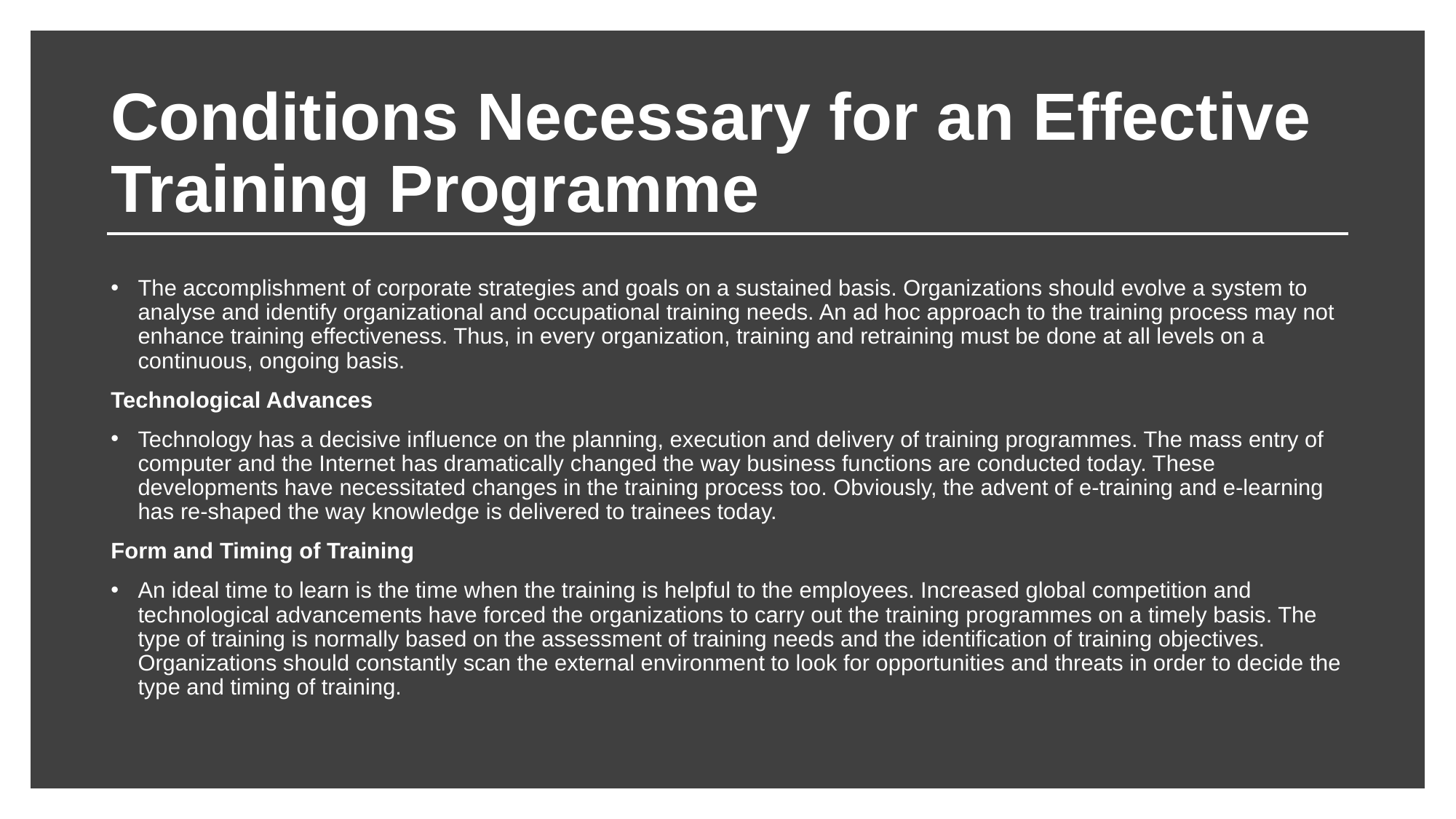

# Conditions Necessary for an Effective Training Programme
The accomplishment of corporate strategies and goals on a sustained basis. Organizations should evolve a system to analyse and identify organizational and occupational training needs. An ad hoc approach to the training process may not enhance training effectiveness. Thus, in every organization, training and retraining must be done at all levels on a continuous, ongoing basis.
Technological Advances
Technology has a decisive influence on the planning, execution and delivery of training programmes. The mass entry of computer and the Internet has dramatically changed the way business functions are conducted today. These developments have necessitated changes in the training process too. Obviously, the advent of e-training and e-learning has re-shaped the way knowledge is delivered to trainees today.
Form and Timing of Training
An ideal time to learn is the time when the training is helpful to the employees. Increased global competition and technological advancements have forced the organizations to carry out the training programmes on a timely basis. The type of training is normally based on the assessment of training needs and the identification of training objectives. Organizations should constantly scan the external environment to look for opportunities and threats in order to decide the type and timing of training.